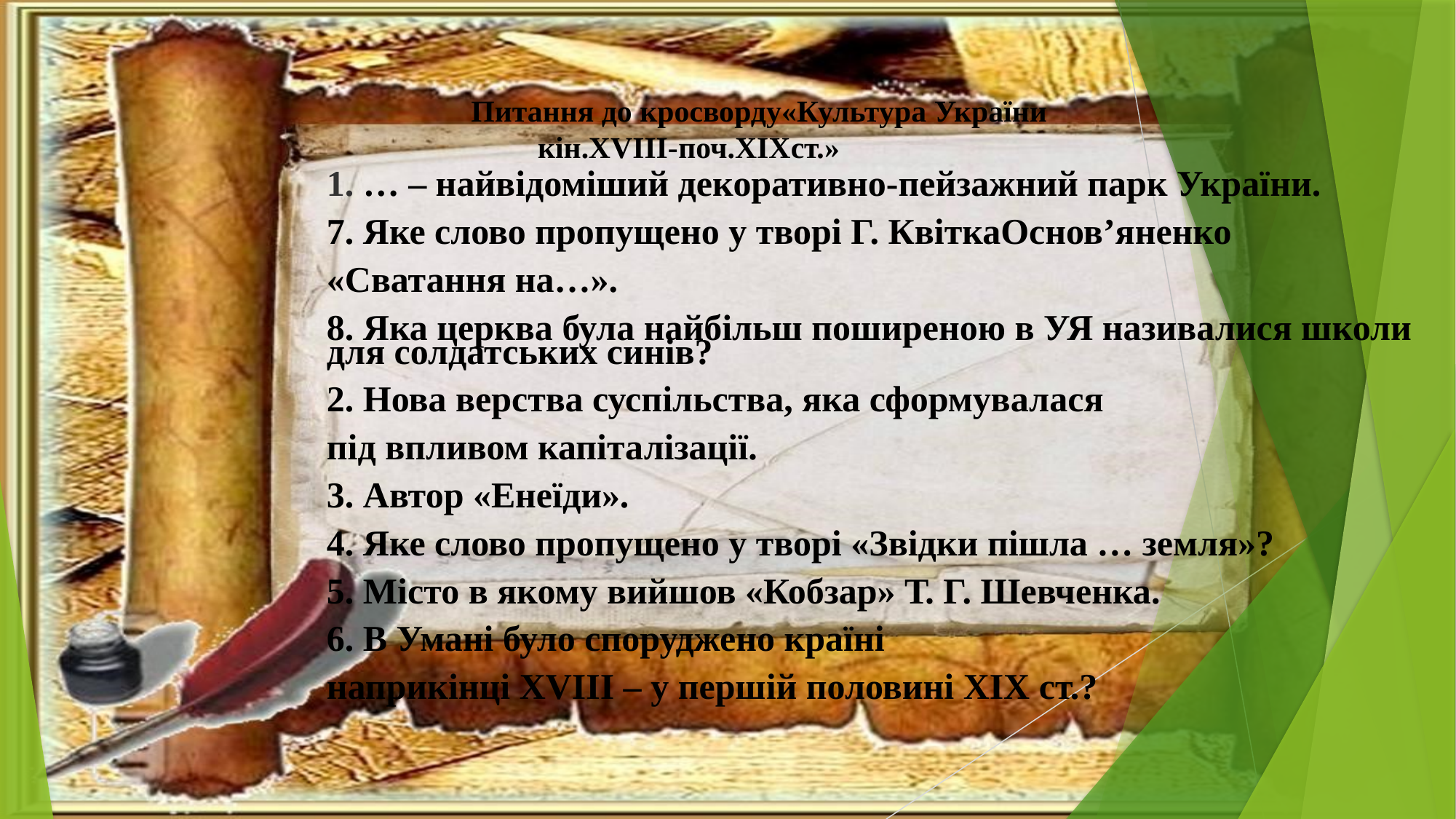

Питання до кросворду«Культура України
кін.XVIII-поч.XIXст.»

1. … – найвідоміший декоративно-пейзажний парк України.

7. Яке слово пропущено у творі Г. КвіткаОснов’яненко

«Сватання на…».

8. Яка церква була найбільш поширеною в УЯ називалися школи для солдатських синів?

2. Нова верства суспільства, яка сформувалася

під впливом капіталізації.

3. Автор «Енеїди».

4. Яке слово пропущено у творі «Звідки пішла … земля»?

5. Місто в якому вийшов «Кобзар» Т. Г. Шевченка.

6. В Умані було споруджено країні

наприкінці ХVІІІ – у першій половині ХІХ ст.?